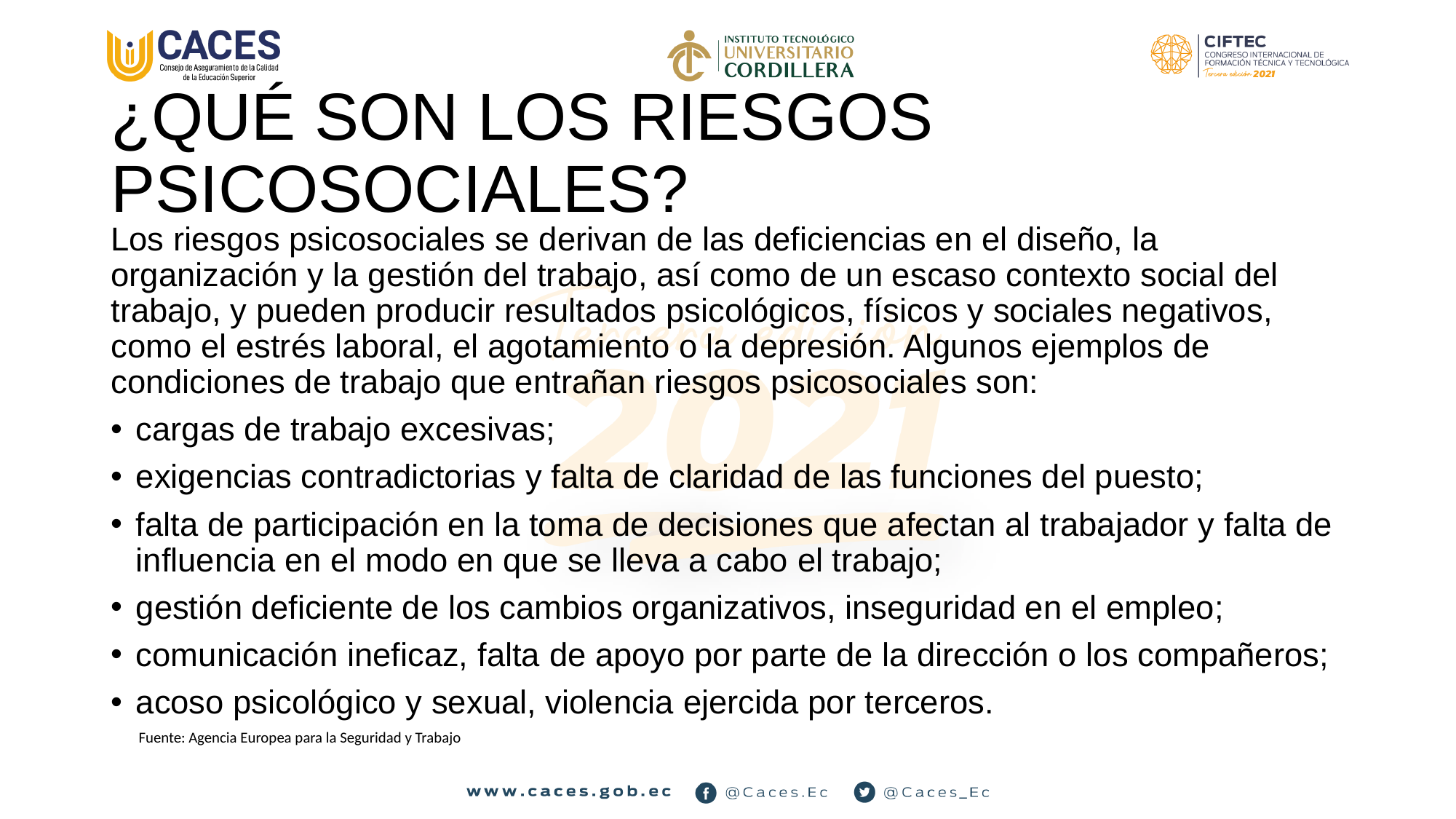

# ¿QUÉ SON LOS RIESGOS PSICOSOCIALES?
Los riesgos psicosociales se derivan de las deficiencias en el diseño, la organización y la gestión del trabajo, así como de un escaso contexto social del trabajo, y pueden producir resultados psicológicos, físicos y sociales negativos, como el estrés laboral, el agotamiento o la depresión. Algunos ejemplos de condiciones de trabajo que entrañan riesgos psicosociales son:
cargas de trabajo excesivas;
exigencias contradictorias y falta de claridad de las funciones del puesto;
falta de participación en la toma de decisiones que afectan al trabajador y falta de influencia en el modo en que se lleva a cabo el trabajo;
gestión deficiente de los cambios organizativos, inseguridad en el empleo;
comunicación ineficaz, falta de apoyo por parte de la dirección o los compañeros;
acoso psicológico y sexual, violencia ejercida por terceros.

Fuente: Agencia Europea para la Seguridad y Trabajo